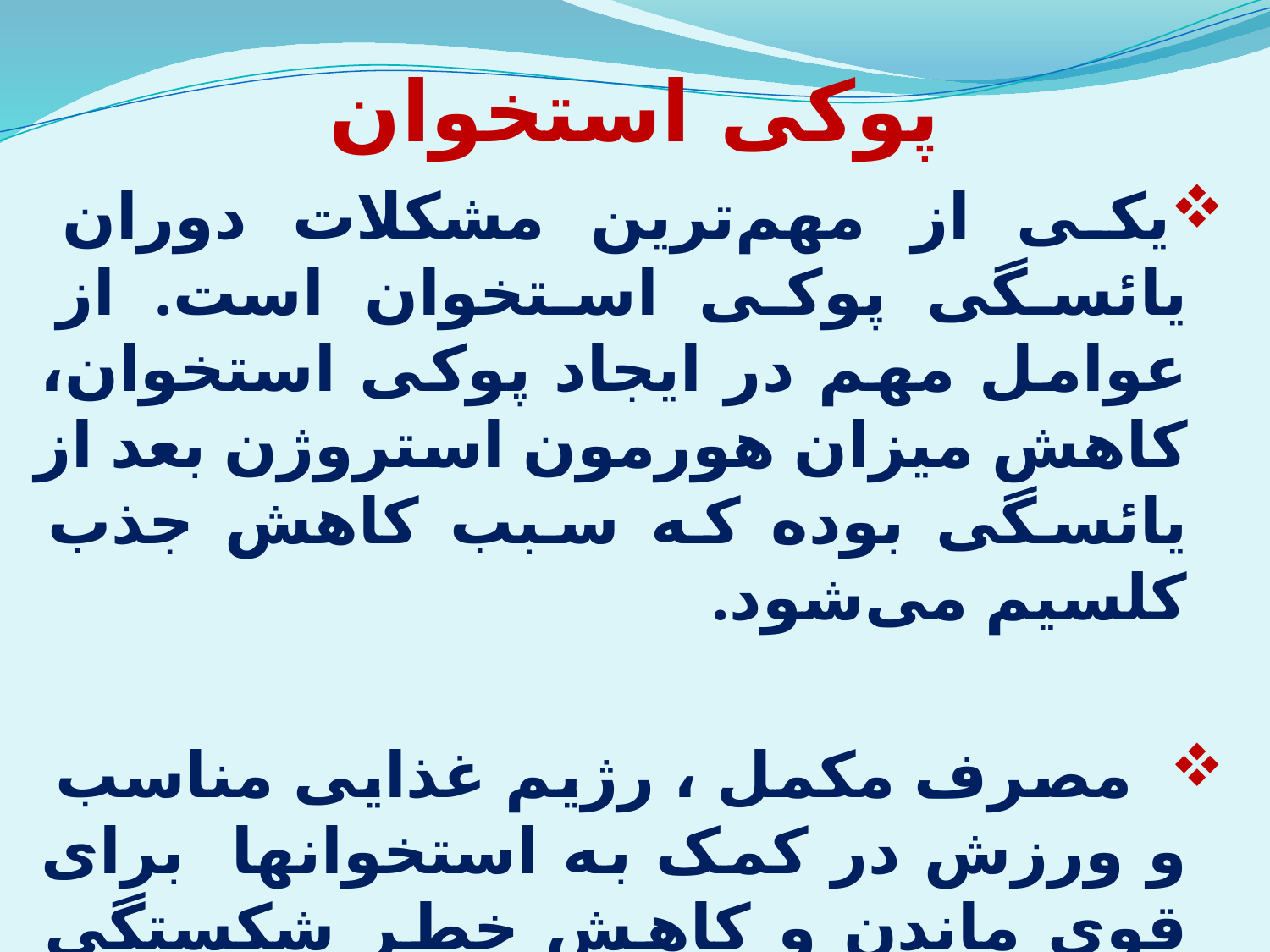

# پوکی استخوان
یکی از مهم‌ترین مشکلات دوران یائسگی پوکی استخوان است. از عوامل مهم در ایجاد پوکی استخوان، کاهش میزان هورمون استروژن بعد از یائسگی بوده که سبب کاهش جذب کلسیم می‌شود.

  مصرف مکمل ، رژیم غذایی مناسب  و ورزش در کمک به استخوانها  برای قوی ماندن و کاهش خطر شکستگی مِوثراست .